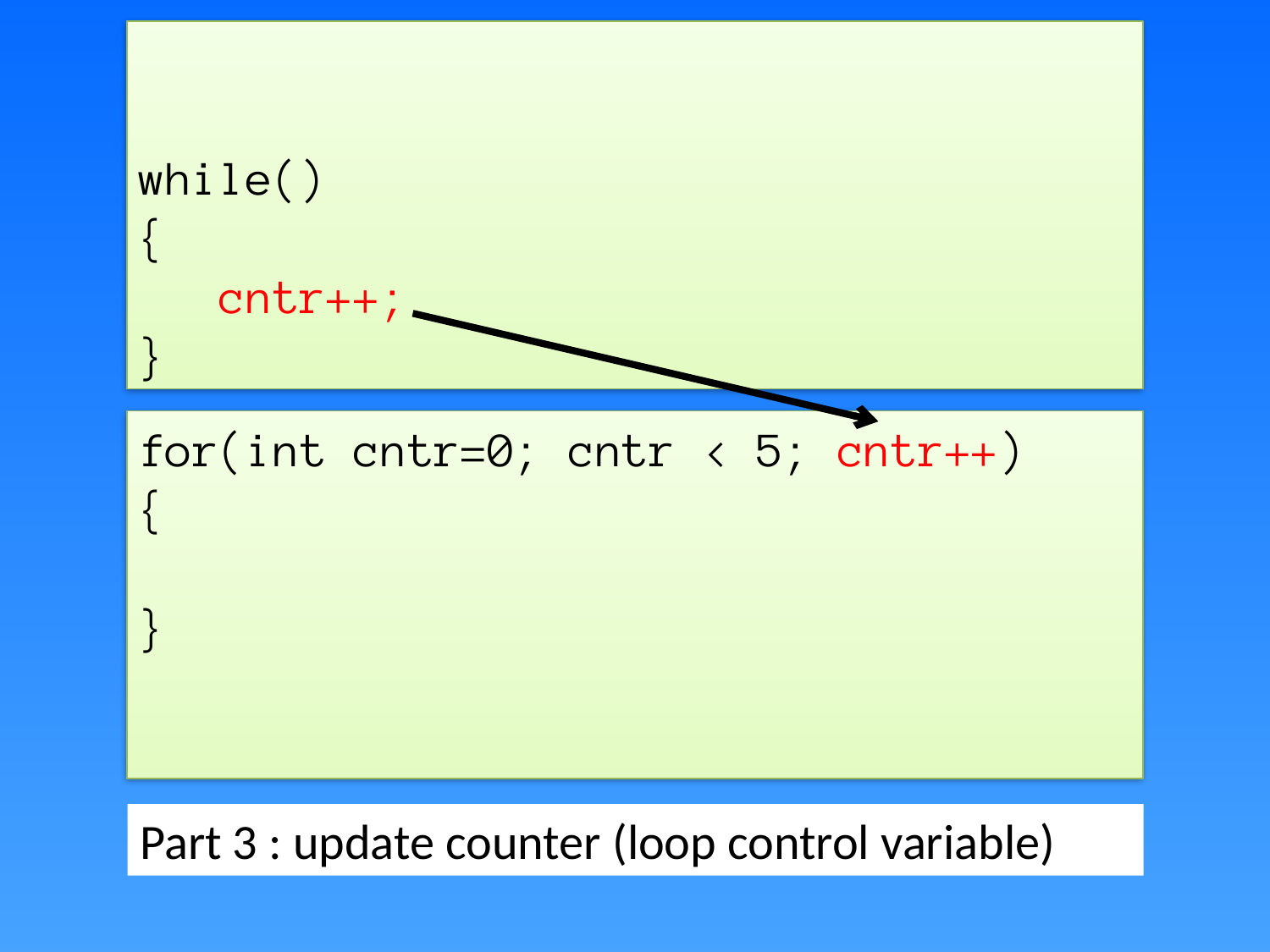

while()
{
   cntr++;
}
for(int cntr=0; cntr < 5; cntr++)
{

}

Part 3 : update counter (loop control variable)